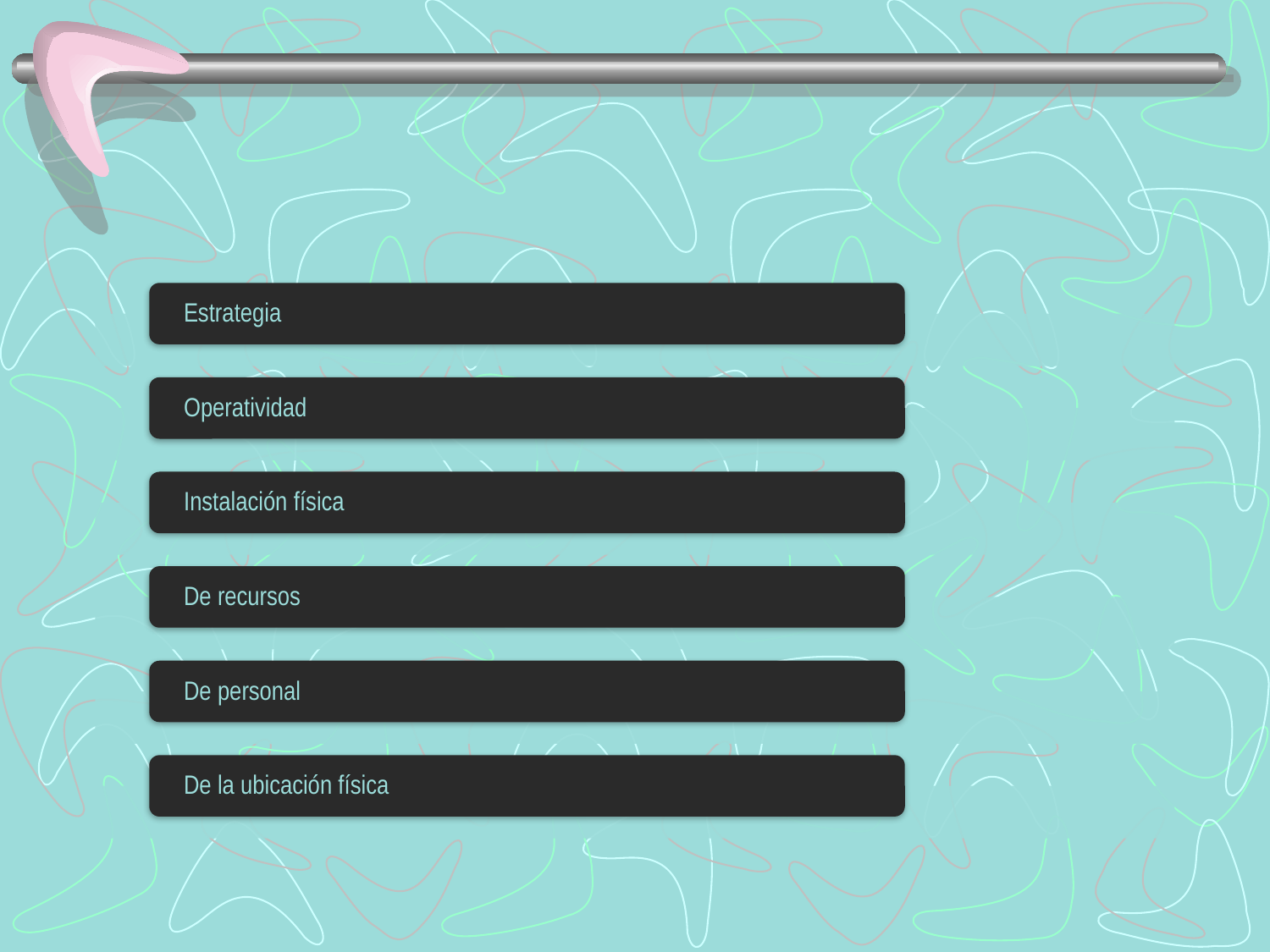

#
Estrategia
Operatividad
Instalación física
De recursos
De personal
De la ubicación física